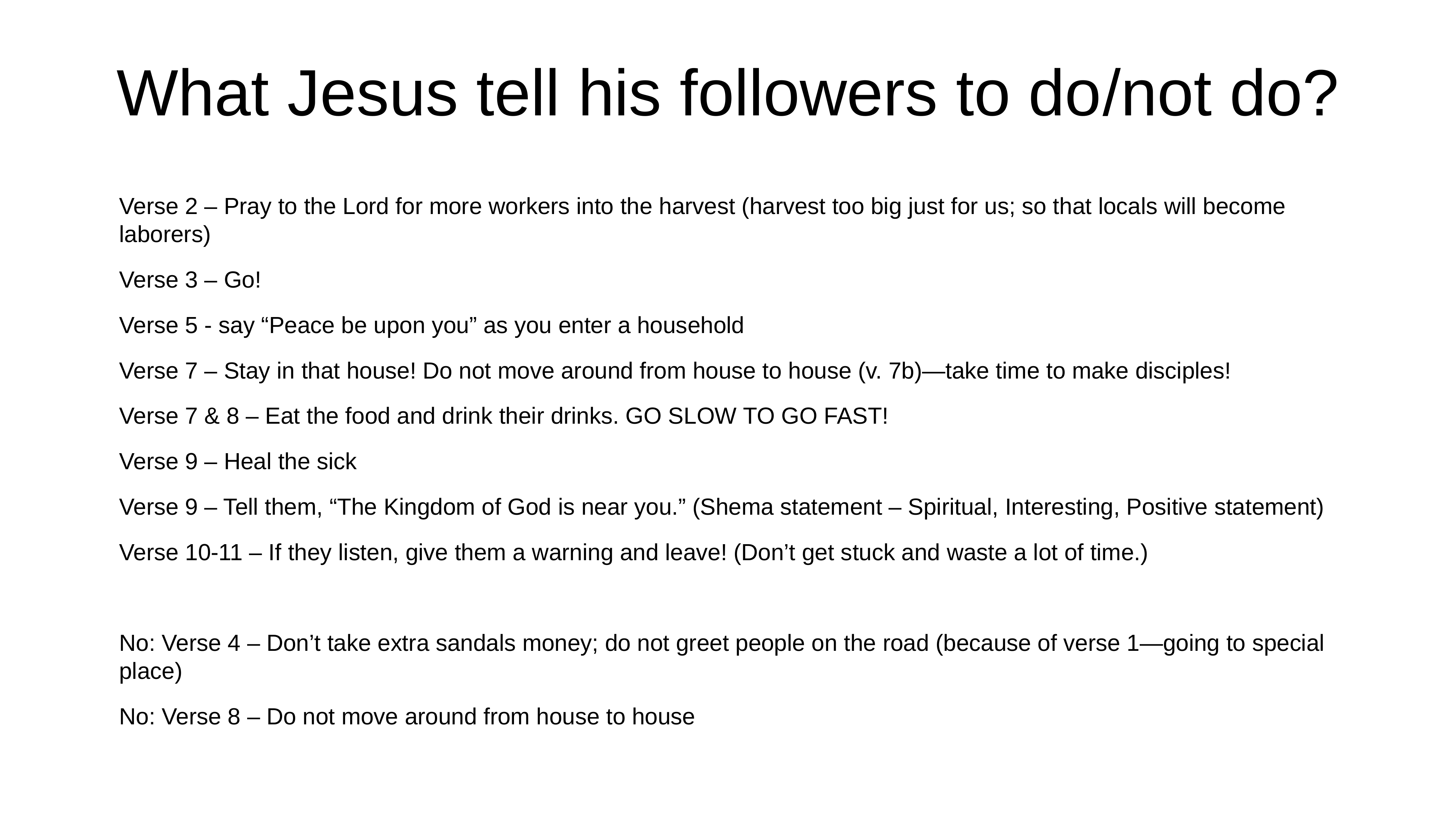

# What Jesus tell his followers to do/not do?
Verse 2 – Pray to the Lord for more workers into the harvest (harvest too big just for us; so that locals will become laborers)
Verse 3 – Go!
Verse 5 - say “Peace be upon you” as you enter a household
Verse 7 – Stay in that house! Do not move around from house to house (v. 7b)—take time to make disciples!
Verse 7 & 8 – Eat the food and drink their drinks. GO SLOW TO GO FAST!
Verse 9 – Heal the sick
Verse 9 – Tell them, “The Kingdom of God is near you.” (Shema statement – Spiritual, Interesting, Positive statement)
Verse 10-11 – If they listen, give them a warning and leave! (Don’t get stuck and waste a lot of time.)

No: Verse 4 – Don’t take extra sandals money; do not greet people on the road (because of verse 1—going to special place)
No: Verse 8 – Do not move around from house to house